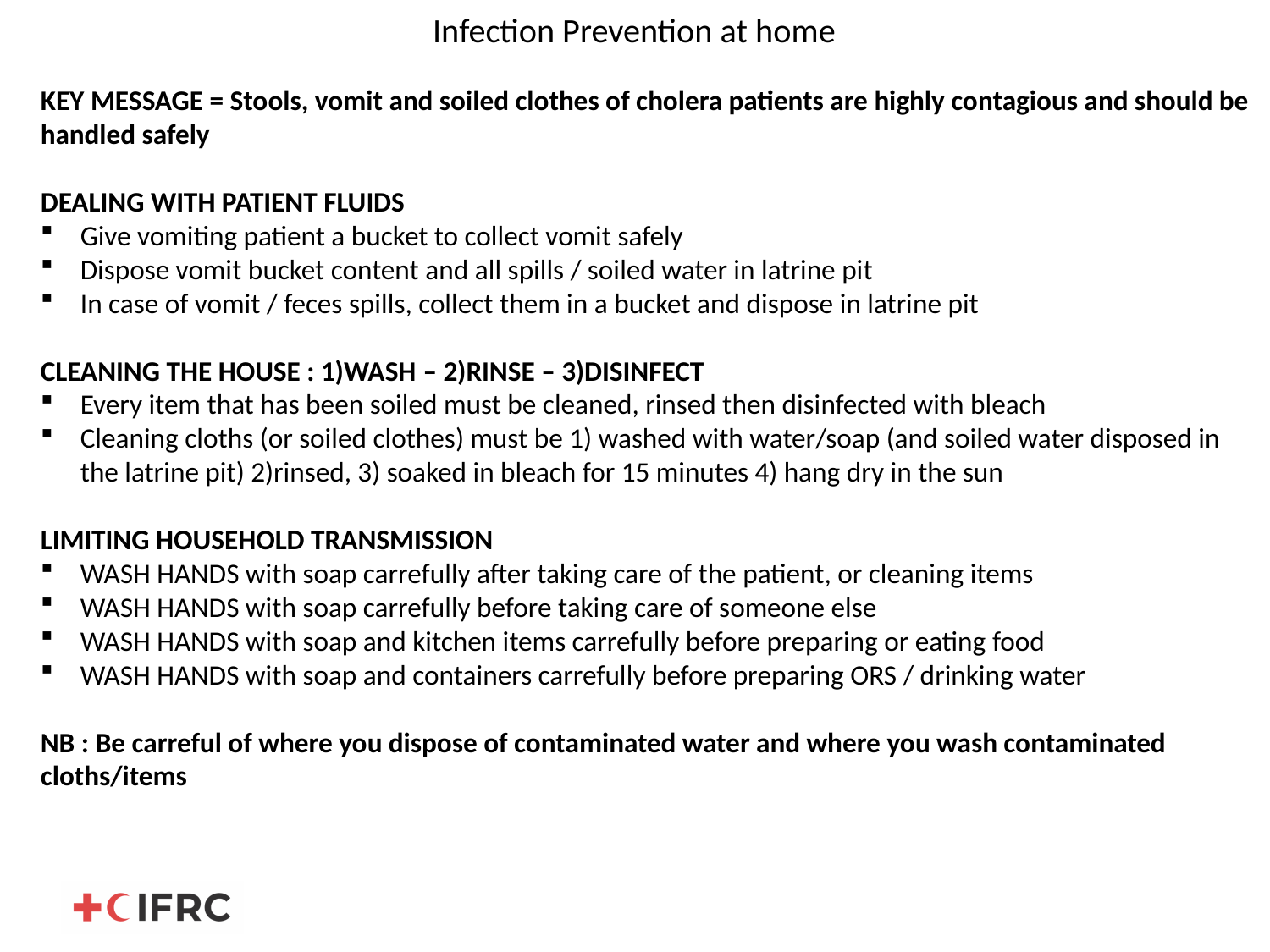

# Infection Prevention at home
KEY MESSAGE = Stools, vomit and soiled clothes of cholera patients are highly contagious and should be handled safely

DEALING WITH PATIENT FLUIDS
Give vomiting patient a bucket to collect vomit safely
Dispose vomit bucket content and all spills / soiled water in latrine pit
In case of vomit / feces spills, collect them in a bucket and dispose in latrine pit

CLEANING THE HOUSE : 1)WASH – 2)RINSE – 3)DISINFECT
Every item that has been soiled must be cleaned, rinsed then disinfected with bleach
Cleaning cloths (or soiled clothes) must be 1) washed with water/soap (and soiled water disposed in the latrine pit) 2)rinsed, 3) soaked in bleach for 15 minutes 4) hang dry in the sun

LIMITING HOUSEHOLD TRANSMISSION
WASH HANDS with soap carrefully after taking care of the patient, or cleaning items
WASH HANDS with soap carrefully before taking care of someone else
WASH HANDS with soap and kitchen items carrefully before preparing or eating food
WASH HANDS with soap and containers carrefully before preparing ORS / drinking water

NB : Be carreful of where you dispose of contaminated water and where you wash contaminated cloths/items